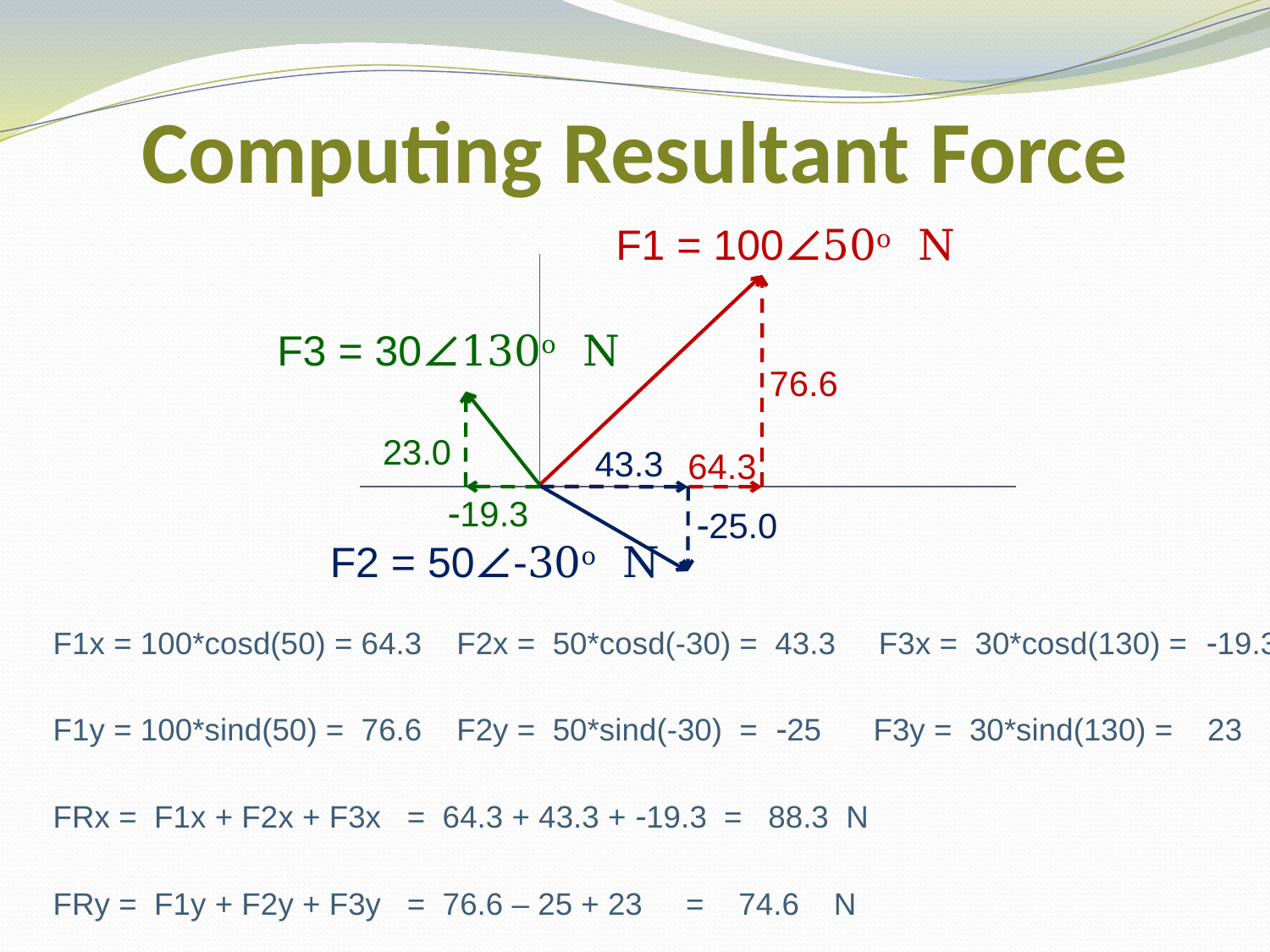

# Computing Resultant Force
F1 = 100∠50o  N
F3 = 30∠130o  N
76.6
23.0
43.3
64.3
−19.3
−25.0
F2 = 50∠-30o  N
F1x = 100*cosd(50) = 64.3    F2x =  50*cosd(-30) =  43.3     F3x =  30*cosd(130) =  −19.3

F1y = 100*sind(50) =  76.6    F2y =  50*sind(-30)  =  −25      F3y =  30*sind(130) =    23

FRx =  F1x + F2x + F3x   =  64.3 + 43.3 + −19.3  =   88.3  N

FRy =  F1y + F2y + F3y   =  76.6 – 25 + 23     =    74.6    N